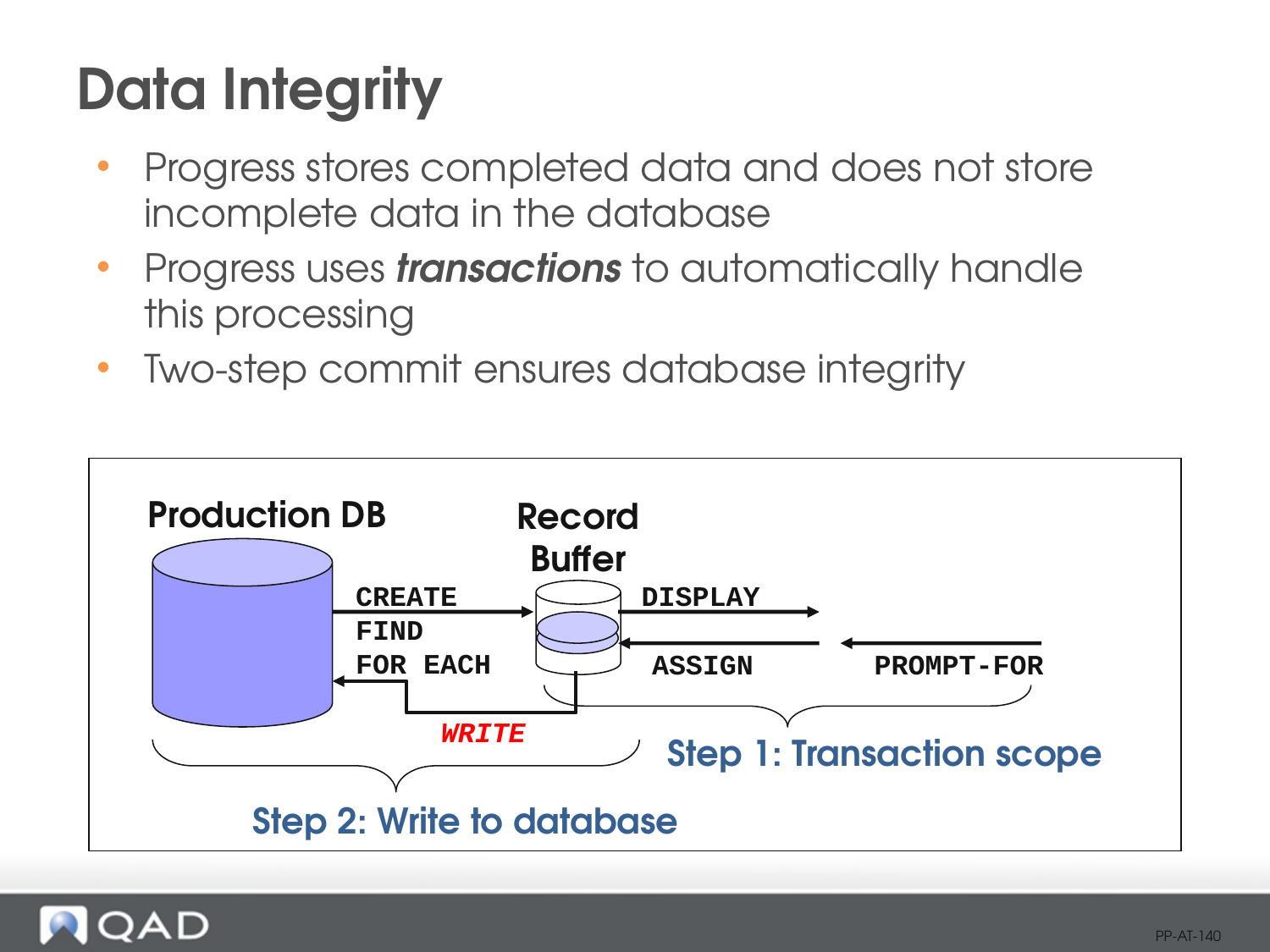

# Data Integrity
Progress stores completed data and does not store incomplete data in the database
Progress uses transactions to automatically handle this processing
Two-step commit ensures database integrity

Production DB
Record
Buffer

CREATE
FIND
FOR EACH
DISPLAY

ASSIGN
PROMPT-FOR

WRITE
Step 1: Transaction scope
Step 2: Write to database
PP-AT-140